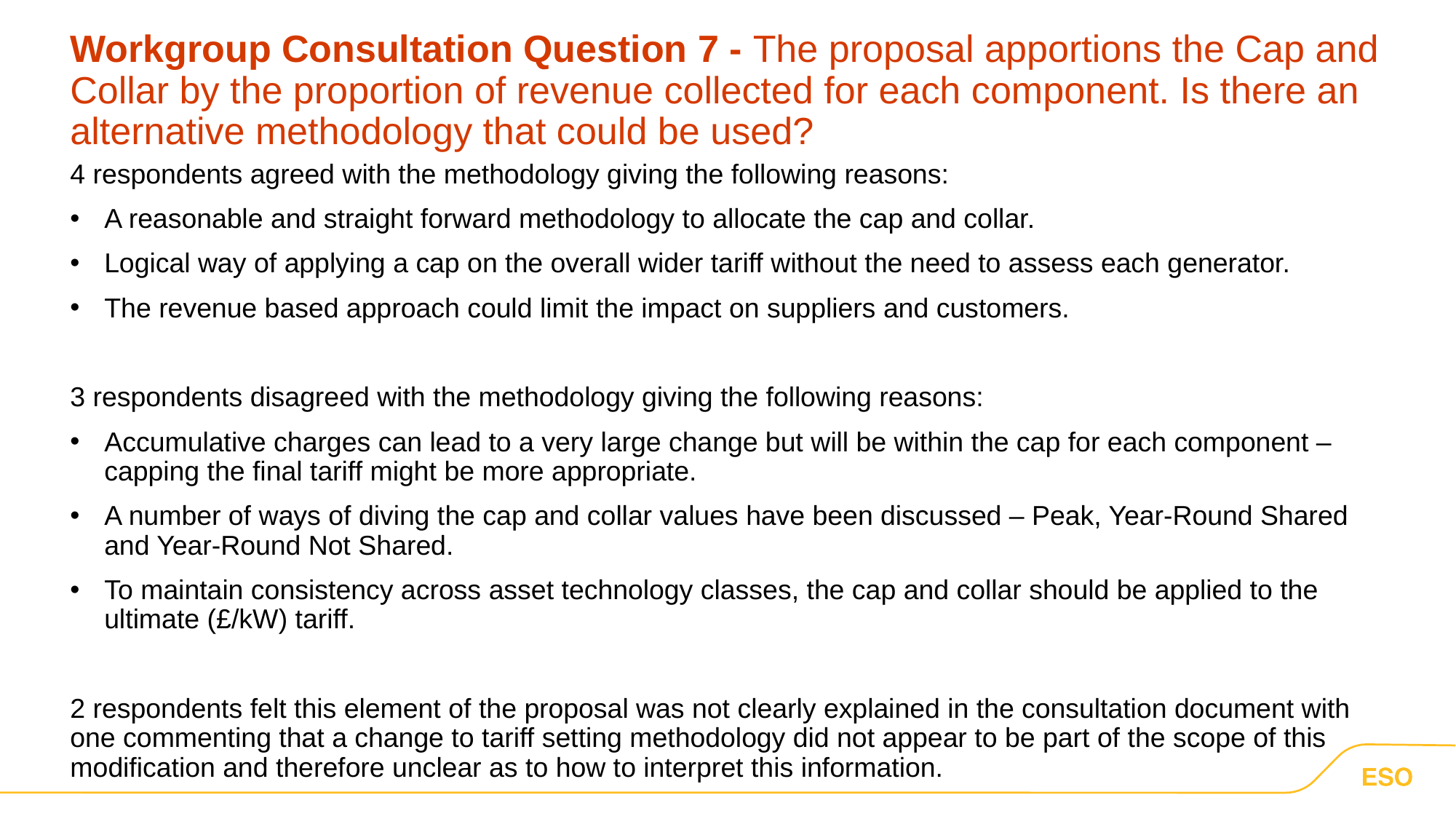

# Workgroup Consultation Question 7 - The proposal apportions the Cap and Collar by the proportion of revenue collected for each component. Is there an alternative methodology that could be used?
4 respondents agreed with the methodology giving the following reasons:
A reasonable and straight forward methodology to allocate the cap and collar.
Logical way of applying a cap on the overall wider tariff without the need to assess each generator.
The revenue based approach could limit the impact on suppliers and customers.

3 respondents disagreed with the methodology giving the following reasons:
Accumulative charges can lead to a very large change but will be within the cap for each component – capping the final tariff might be more appropriate.
A number of ways of diving the cap and collar values have been discussed – Peak, Year-Round Shared and Year-Round Not Shared.
To maintain consistency across asset technology classes, the cap and collar should be applied to the ultimate (£/kW) tariff.

2 respondents felt this element of the proposal was not clearly explained in the consultation document with one commenting that a change to tariff setting methodology did not appear to be part of the scope of this modification and therefore unclear as to how to interpret this information.